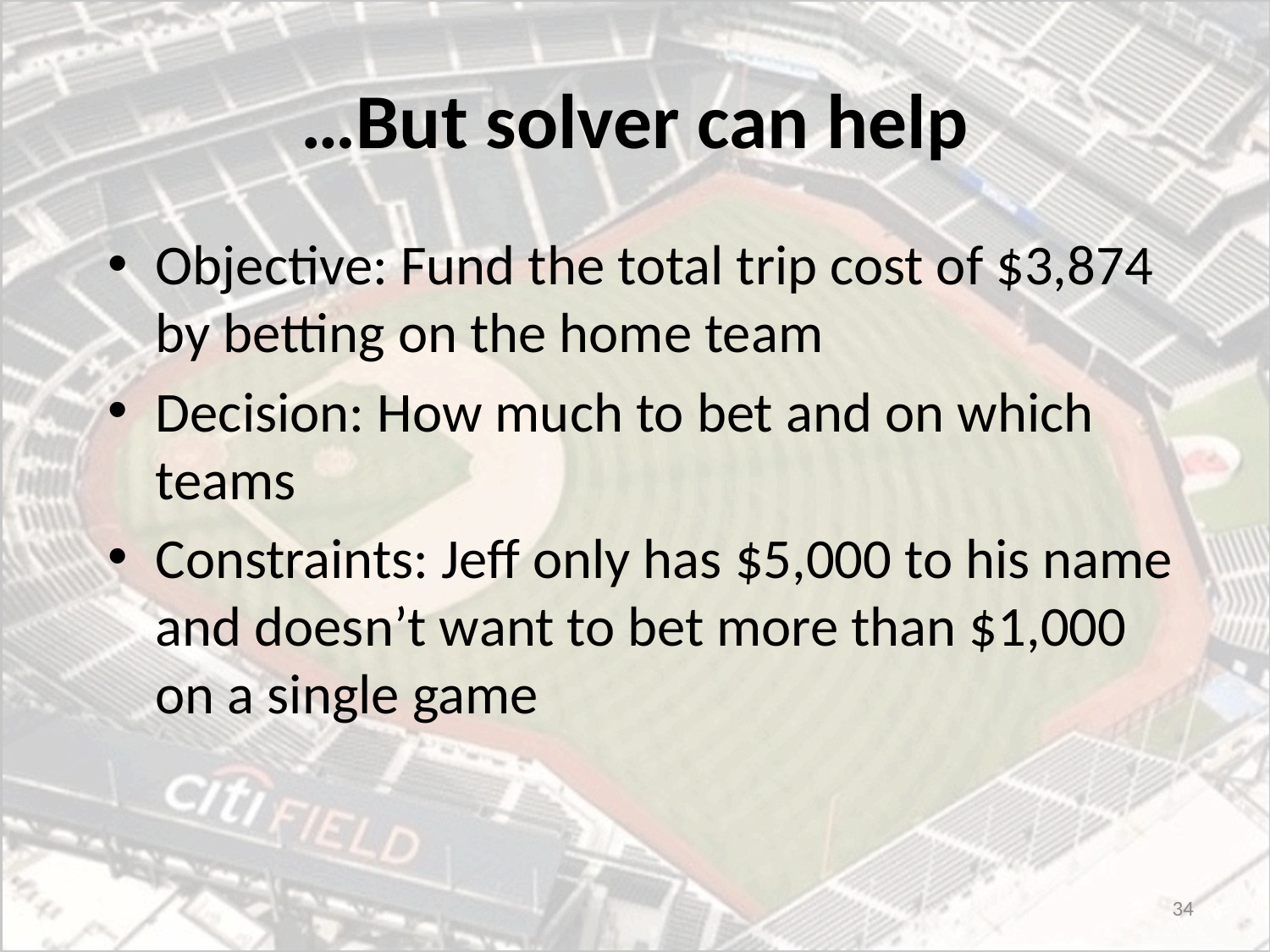

# …But solver can help
Objective: Fund the total trip cost of $3,874 by betting on the home team
Decision: How much to bet and on which teams
Constraints: Jeff only has $5,000 to his name and doesn’t want to bet more than $1,000 on a single game

34